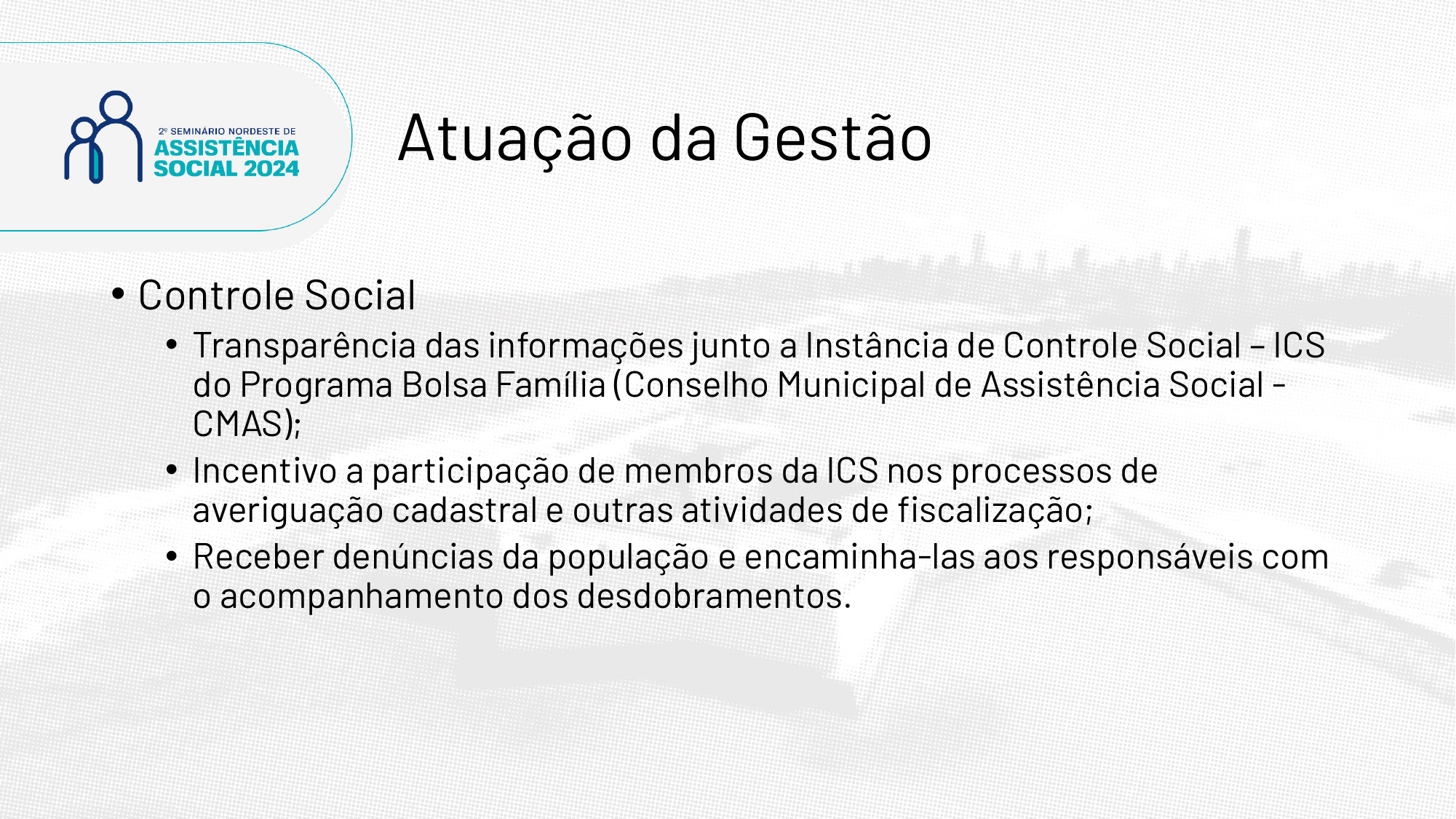

# Atuação da Gestão
Controle Social
Transparência das informações junto a Instância de Controle Social – ICS do Programa Bolsa Família (Conselho Municipal de Assistência Social - CMAS);
Incentivo a participação de membros da ICS nos processos de averiguação cadastral e outras atividades de fiscalização;
Receber denúncias da população e encaminha-las aos responsáveis com o acompanhamento dos desdobramentos.